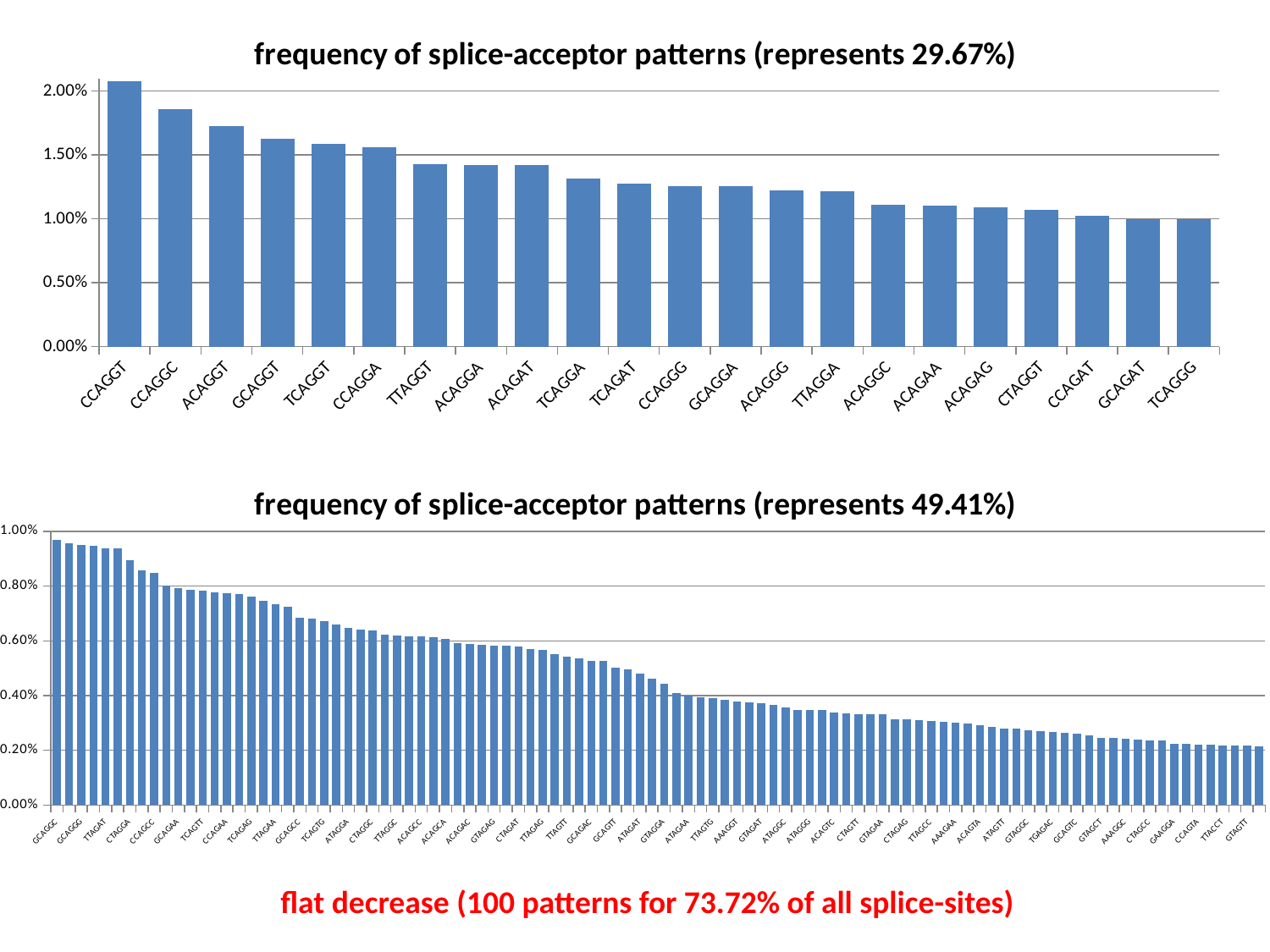

### Chart: frequency of splice-acceptor patterns (represents 29.67%)

| Category |  |
|---|---|
| CCAGGT | 0.020801970599127053 |
| CCAGGC | 0.018590039653314364 |
| ACAGGT | 0.01727186861562915 |
| GCAGGT | 0.016289065588163093 |
| TCAGGT | 0.015906263392875722 |
| CCAGGA | 0.015600021636645823 |
| TTAGGT | 0.014271032276050314 |
| ACAGGA | 0.014245234736802687 |
| ACAGAT | 0.014217772840184243 |
| TCAGGA | 0.013185039091593747 |
| TCAGAT | 0.012749809639125717 |
| CCAGGG | 0.012585870438100472 |
| GCAGGA | 0.012576716472560987 |
| ACAGGG | 0.012257159857364575 |
| TTAGGA | 0.012168116738025989 |
| ACAGGC | 0.011107088914131643 |
| ACAGAA | 0.011033857189815803 |
| ACAGAG | 0.010914023459117145 |
| CTAGGT | 0.010705978787765313 |
| CCAGAT | 0.010261595369757799 |
| GCAGAT | 0.009996130369112857 |
| TCAGGG | 0.009950360541415453 |

### Chart: frequency of splice-acceptor patterns (represents 49.41%)

| Category |  |
|---|---|
| GCAGGC | 0.009676573753916442 |
| TCAGGC | 0.009551746951105349 |
| GCAGGG | 0.009490997907070607 |
| CCAGCT | 0.009479347405474904 |
| TTAGAT | 0.009390304286136323 |
| TCAGAA | 0.009376989427169805 |
| CTAGGA | 0.008946753046814214 |
| TCAGCT | 0.008568943923639287 |
| CCAGCC | 0.008494880020638033 |
| GCAGCT | 0.008007223310989338 |
| GCAGAA | 0.007917348012965345 |
| GCAGAG | 0.007852438075503574 |
| TCAGTT | 0.007848277182076539 |
| ACAGCT | 0.007780870708558542 |
| CCAGAA | 0.007741758310344399 |
| CCAGAG | 0.007711799877669734 |
| TCAGAG | 0.007622756758331149 |
| ACAGTG | 0.007457985378620496 |
| TTAGAA | 0.007354795221629989 |
| ATAGGT | 0.007249940707268668 |
| GCAGCC | 0.006849662759587741 |
| ACAGTT | 0.0068222008629692955 |
| TCAGTG | 0.006723171599405826 |
| CCAGCA | 0.0065991769752801336 |
| ATAGGA | 0.0064793432445814795 |
| TTAGGG | 0.006404447162894819 |
| CTAGGC | 0.006386971410501264 |
| GCAGTG | 0.006211381707880317 |
| TTAGGC | 0.00620722081445328 |
| TCAGCC | 0.006176430203093209 |
| ACAGCC | 0.006173933667036986 |
| TCAGCA | 0.0061181776951146965 |
| ACAGCA | 0.006055764293709148 |
| TCAGAC | 0.005916790453246123 |
| ACAGAC | 0.00588350330582983 |
| GTAGGT | 0.005857705766582201 |
| GTAGAG | 0.005838565656817832 |
| CCAGTG | 0.005818593368368056 |
| CTAGAT | 0.0058069428667723525 |
| CCAGAC | 0.005699591816354809 |
| TTAGAG | 0.005669633383680145 |
| GCAGCA | 0.005504029825284086 |
| TTAGTT | 0.005428301564912019 |
| CTAGGG | 0.0053667203421918774 |
| GCAGAC | 0.0052826702949657365 |
| CCAGTT | 0.005281005937594921 |
| GCAGTT | 0.005006386971410501 |
| TTAGCT | 0.004961449322398507 |
| ATAGAT | 0.004799174478744077 |
| CTAGAA | 0.004621920418752316 |
| GTAGGA | 0.004437176750591888 |
| AAAGGA | 0.0040968156682602876 |
| ATAGAA | 0.00400277947680926 |
| TTAGCA | 0.003930379931178823 |
| TTAGTG | 0.0038929318903354938 |
| TTAGAC | 0.0038438333478964617 |
| AAAGGT | 0.0037714338022660234 |
| TTAGTA | 0.003744804084332989 |
| GTAGAT | 0.003715677830343732 |
| TCAGTC | 0.0036707401813317365 |
| ATAGGC | 0.0035792005259369297 |
| CTAGCT | 0.0034851643344859014 |
| ATAGGG | 0.0034751781902610133 |
| CCAGTC | 0.0034718494755193834 |
| ACAGTC | 0.0033736523906413188 |
| TCAGTA | 0.0033528479235061344 |
| CTAGTT | 0.003327882562943916 |
| TAAGGT | 0.003327882562943916 |
| GTAGAA | 0.003326218205573101 |
| ATAGAG | 0.003135649286614822 |
| CTAGAG | 0.0031348171079294157 |
| CAAGGT | 0.0031006977818277153 |
| TTAGCC | 0.003064081919669792 |
| ATAGCT | 0.0030391165591075724 |
| AAAGAA | 0.0030233051640848325 |
| TAAGGA | 0.0029858571232415027 |
| ACAGTA | 0.002920947185779731 |
| CTAGAC | 0.0028493798188347005 |
| ATAGTT | 0.0028019456337664817 |
| GTAGGG | 0.0027952882042832235 |
| GTAGGC | 0.002735371338933897 |
| TGAGAT | 0.0026887693325510858 |
| TGAGAC | 0.002668797044101311 |
| AAAGAT | 0.0026346777179996096 |
| GCAGTC | 0.0026063836426957606 |
| AAAGTT | 0.0025464667773464327 |
| GTAGCT | 0.0024632489088056986 |
| GAAGAA | 0.0024582558366932545 |
| AAAGGC | 0.00243162611876022 |
| CAAGGA | 0.0024049964008271856 |
| CTAGCC | 0.002350904786275709 |
| CTAGTG | 0.002350904786275709 |
| GAAGGA | 0.002246050271914386 |
| ATAGCA | 0.002221917090037574 |
| CCAGTA | 0.0022202527326667587 |
| GAAGGT | 0.0022144274818689073 |
| TTACCT | 0.002179475977081799 |
| AAAGCT | 0.002178643798396392 |
| GTAGTT | 0.002173650726283948 |
| TTAGTC | 0.002145356650980099 |
flat decrease (100 patterns for 73.72% of all splice-sites)